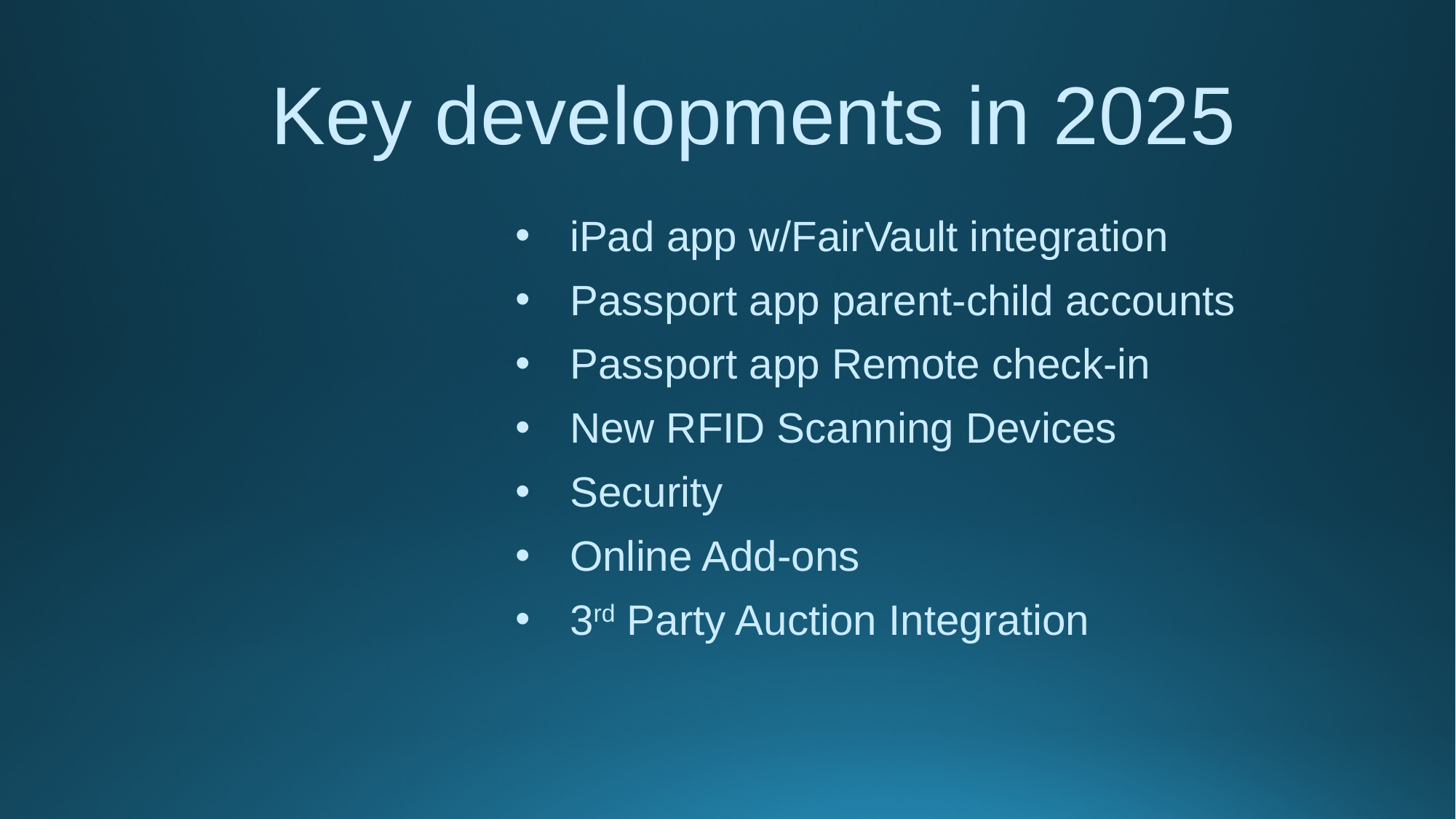

Key developments in 2025
iPad app w/FairVault integration
Passport app parent-child accounts
Passport app Remote check-in
New RFID Scanning Devices
Security
Online Add-ons
3rd Party Auction Integration